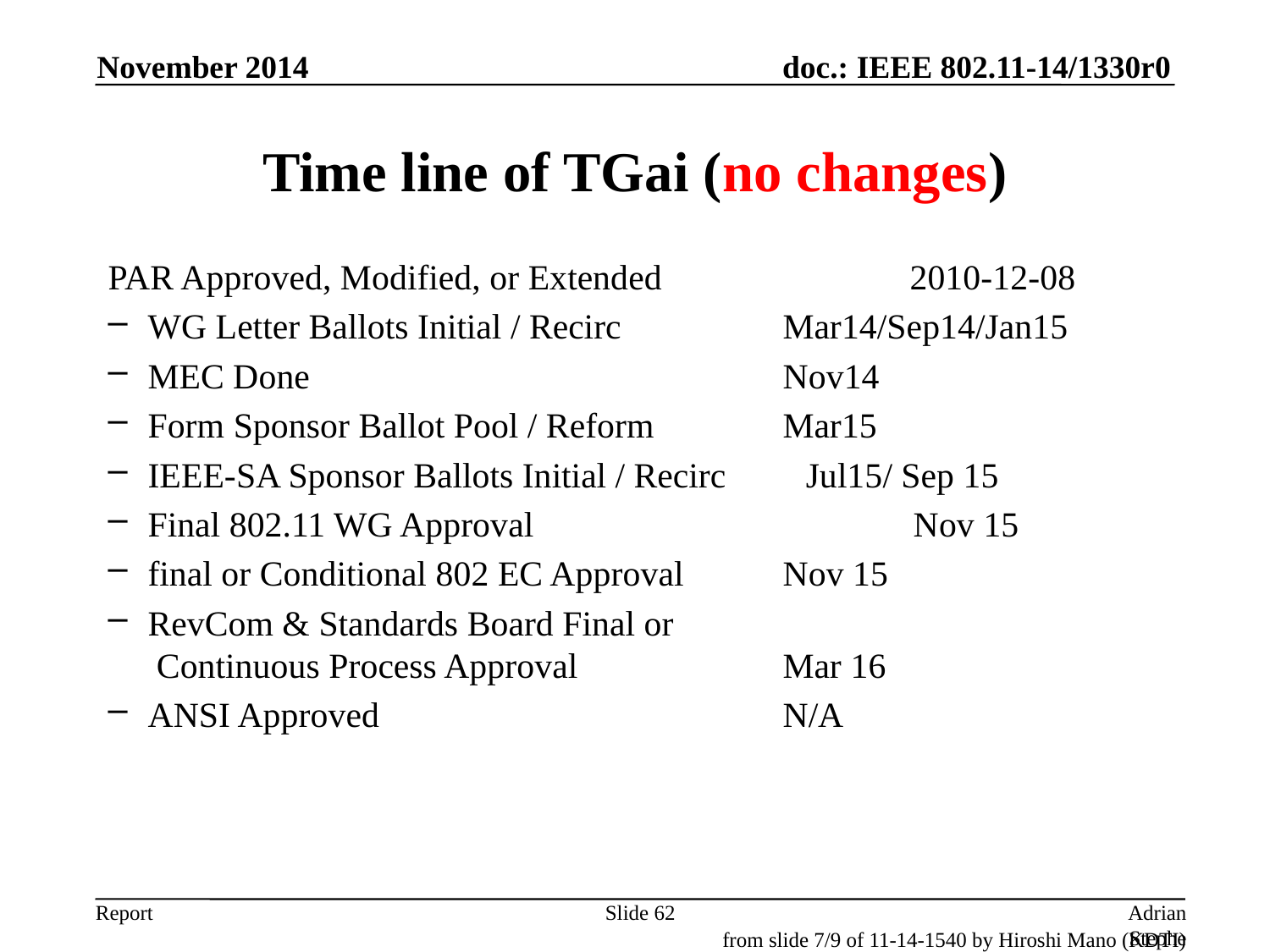

November 2014
# Time line of TGai (no changes)

PAR Approved, Modified, or Extended 		2010-12-08
WG Letter Ballots Initial / Recirc		Mar14/Sep14/Jan15
MEC Done				Nov14
Form Sponsor Ballot Pool / Reform	            	Mar15
IEEE-SA Sponsor Ballots Initial / Recirc         Jul15/ Sep 15
Final 802.11 WG Approval	                             Nov 15
final or Conditional 802 EC Approval           	Nov 15
RevCom & Standards Board Final or
 Continuous Process Approval 		Mar 16
ANSI Approved				N/A
Slide 62
Adrian Stephens, Intel Corporation
from slide 7/9 of 11-14-1540 by Hiroshi Mano (KDTI)